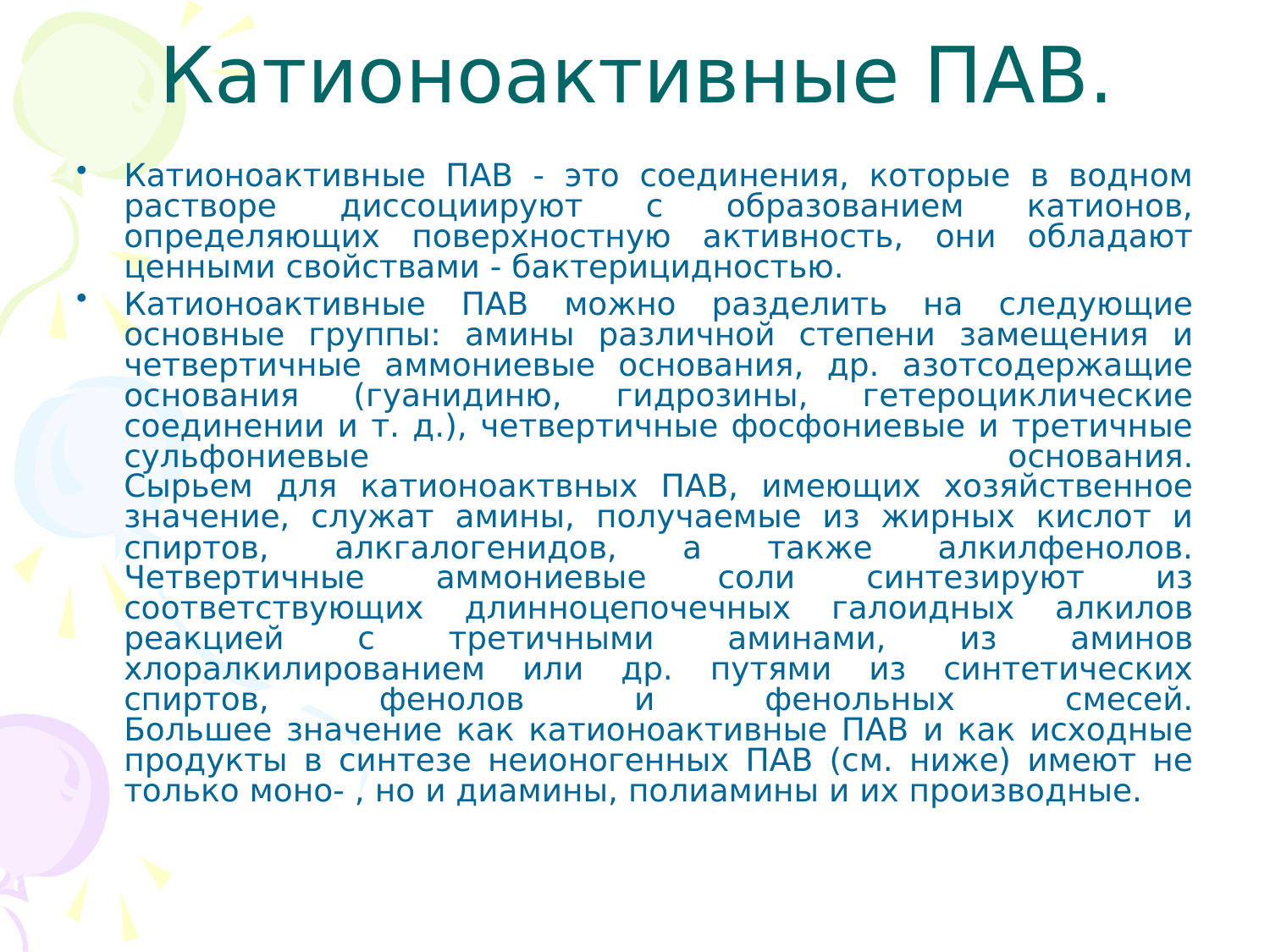

# Катионоактивные ПАВ.
Катионоактивные ПАВ - это соединения, которые в водном растворе диссоциируют с образованием катионов, определяющих поверхностную активность, они обладают ценными свойствами - бактерицидностью.
Катионоактивные ПАВ можно разделить на следующие основные группы: амины различной степени замещения и четвертичные аммониевые основания, др. азотсодержащие основания (гуанидиню, гидрозины, гетероциклические соединении и т. д.), четвертичные фосфониевые и третичные сульфониевые основания.
Сырьем для катионоактвных ПАВ, имеющих хозяйственное значение, служат амины, получаемые из жирных кислот и спиртов, алкгалогенидов, а также алкилфенолов. Четвертичные аммониевые соли синтезируют из соответствующих длинноцепочечных галоидных алкилов реакцией с третичными аминами, из аминов хлоралкилированием или др. путями из синтетических спиртов, фенолов и фенольных смесей.
Большее значение как катионоактивные ПАВ и как исходные продукты в синтезе неионогенных ПАВ (см. ниже) имеют не только моно- , но и диамины, полиамины и их производные.